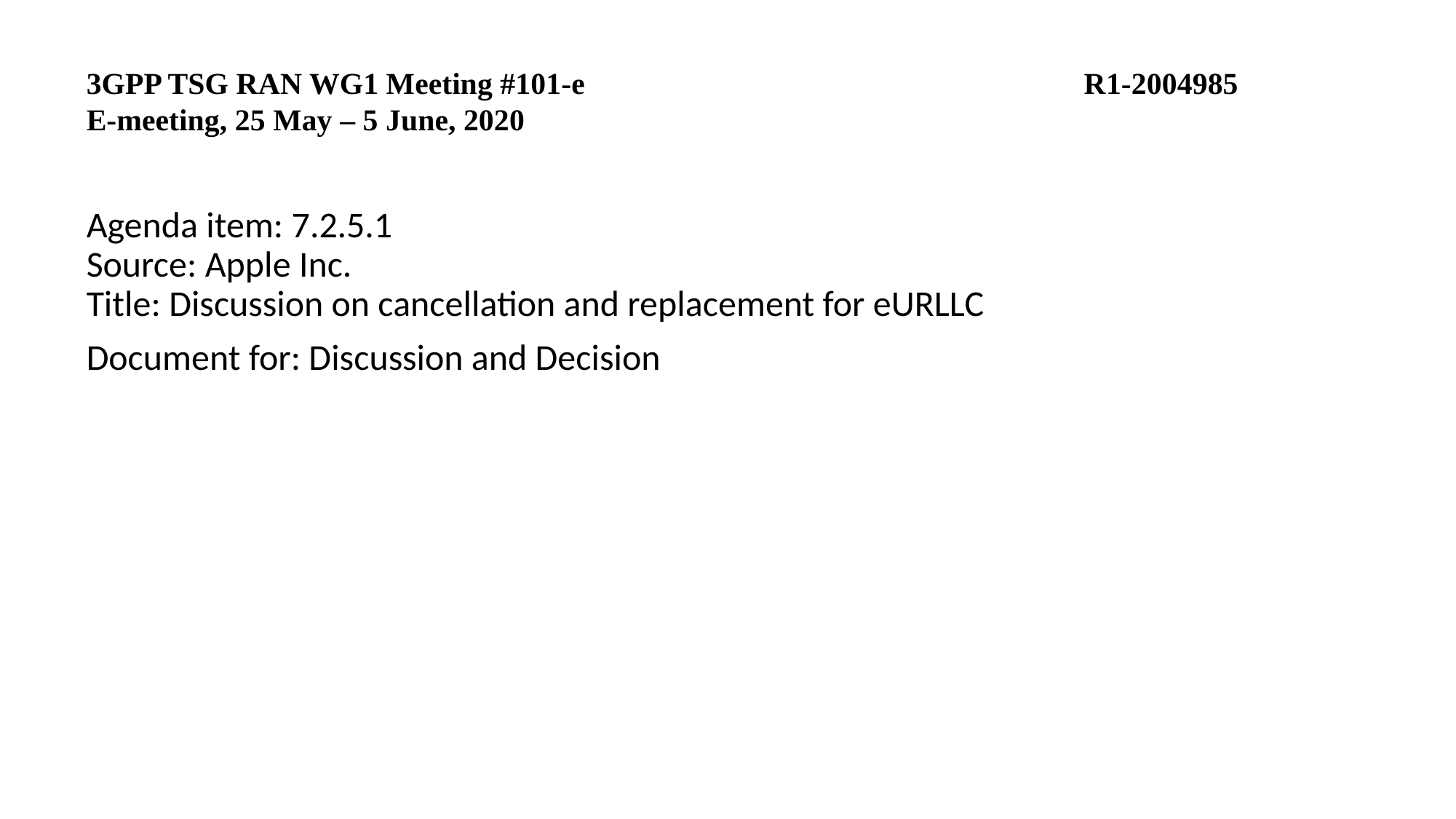

3GPP TSG RAN WG1 Meeting #101-e					  R1-2004985
E-meeting, 25 May – 5 June, 2020
Agenda item: 7.2.5.1
Source: Apple Inc.
Title: Discussion on cancellation and replacement for eURLLC
Document for: Discussion and Decision